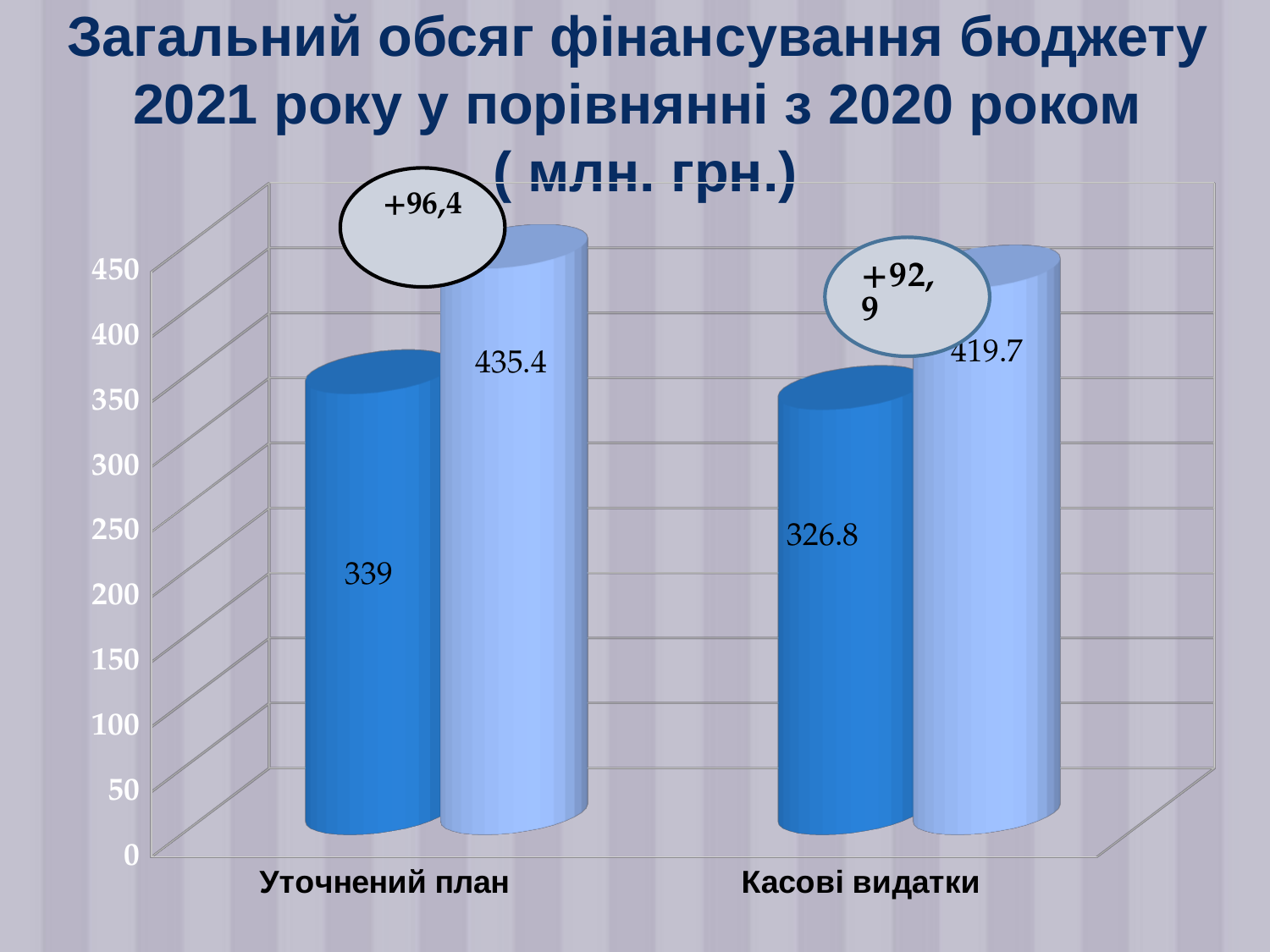

# Загальний обсяг фінансування бюджету  2021 року у порівнянні з 2020 роком ( млн. грн.)

[unsupported chart]